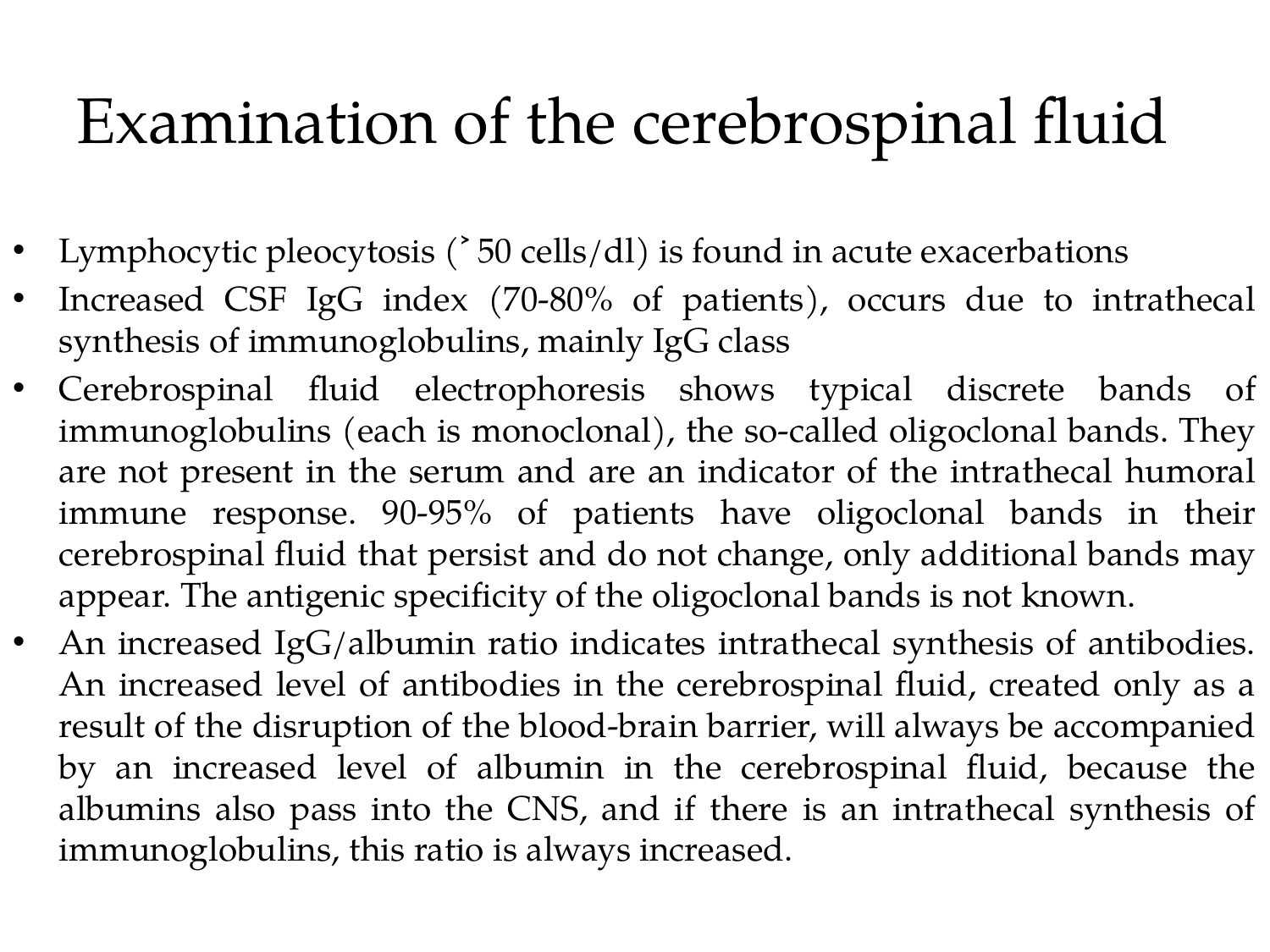

# Examination of the cerebrospinal fluid
Lymphocytic pleocytosis (˃ 50 cells/dl) is found in acute exacerbations
Increased CSF IgG index (70-80% of patients), occurs due to intrathecal synthesis of immunoglobulins, mainly IgG class
Cerebrospinal fluid electrophoresis shows typical discrete bands of immunoglobulins (each is monoclonal), the so-called oligoclonal bands. They are not present in the serum and are an indicator of the intrathecal humoral immune response. 90-95% of patients have oligoclonal bands in their cerebrospinal fluid that persist and do not change, only additional bands may appear. The antigenic specificity of the oligoclonal bands is not known.
An increased IgG/albumin ratio indicates intrathecal synthesis of antibodies. An increased level of antibodies in the cerebrospinal fluid, created only as a result of the disruption of the blood-brain barrier, will always be accompanied by an increased level of albumin in the cerebrospinal fluid, because the albumins also pass into the CNS, and if there is an intrathecal synthesis of immunoglobulins, this ratio is always increased.